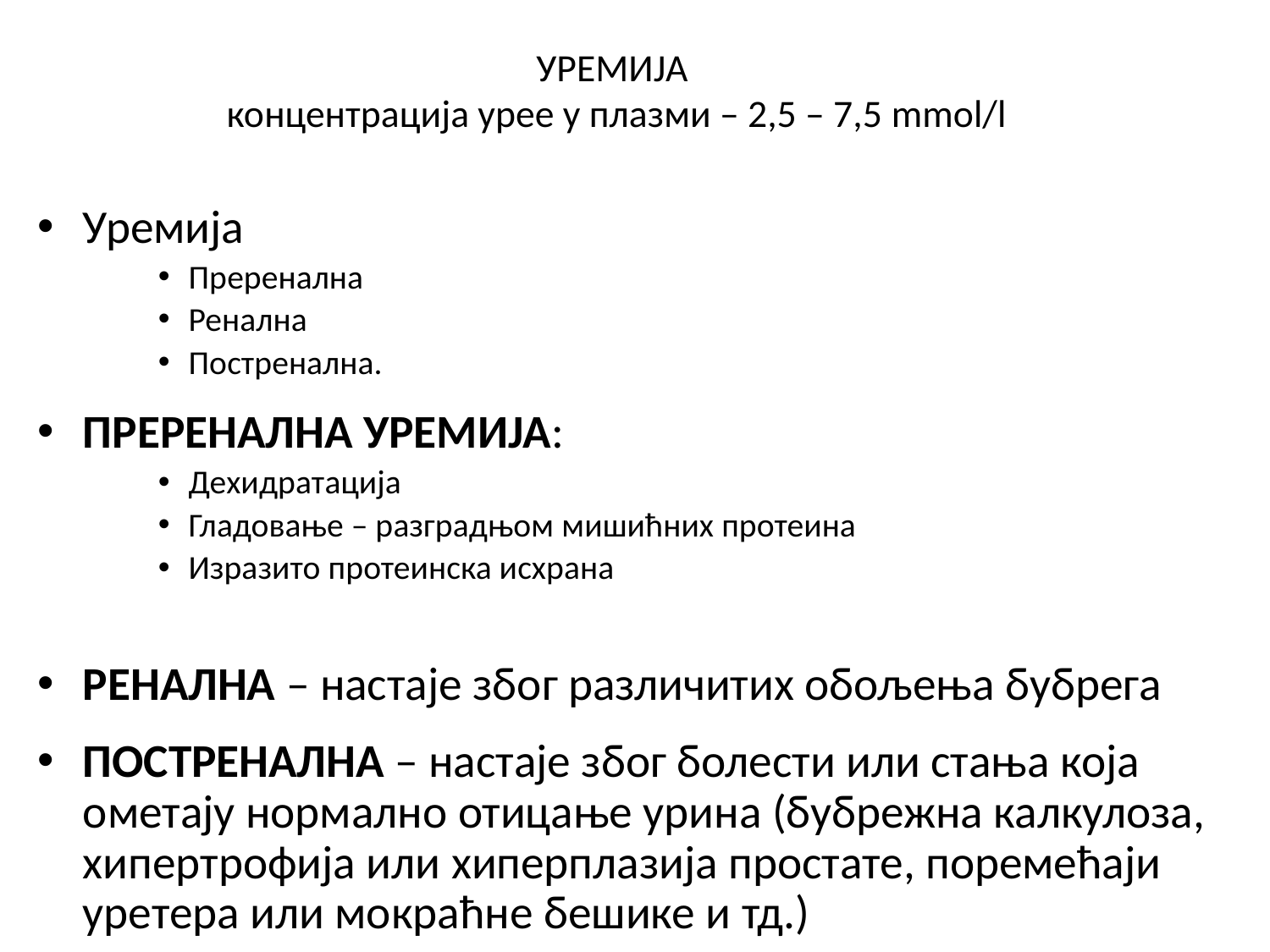

# УРЕМИЈА концентрација урее у плазми – 2,5 – 7,5 mmol/l
Уремија
Преренална
Ренална
Постренална.

ПРЕРЕНАЛНА УРЕМИЈА:
Дехидратација
Гладовање – разградњом мишићних протеина
Изразито протеинска исхрана

РЕНАЛНА – настаје због различитих обољења бубрега

ПОСТРЕНАЛНА – настаје због болести или стања која ометају нормално отицање урина (бубрежна калкулоза, хипертрофија или хиперплазија простате, поремећаји уретера или мокраћне бешике и тд.)